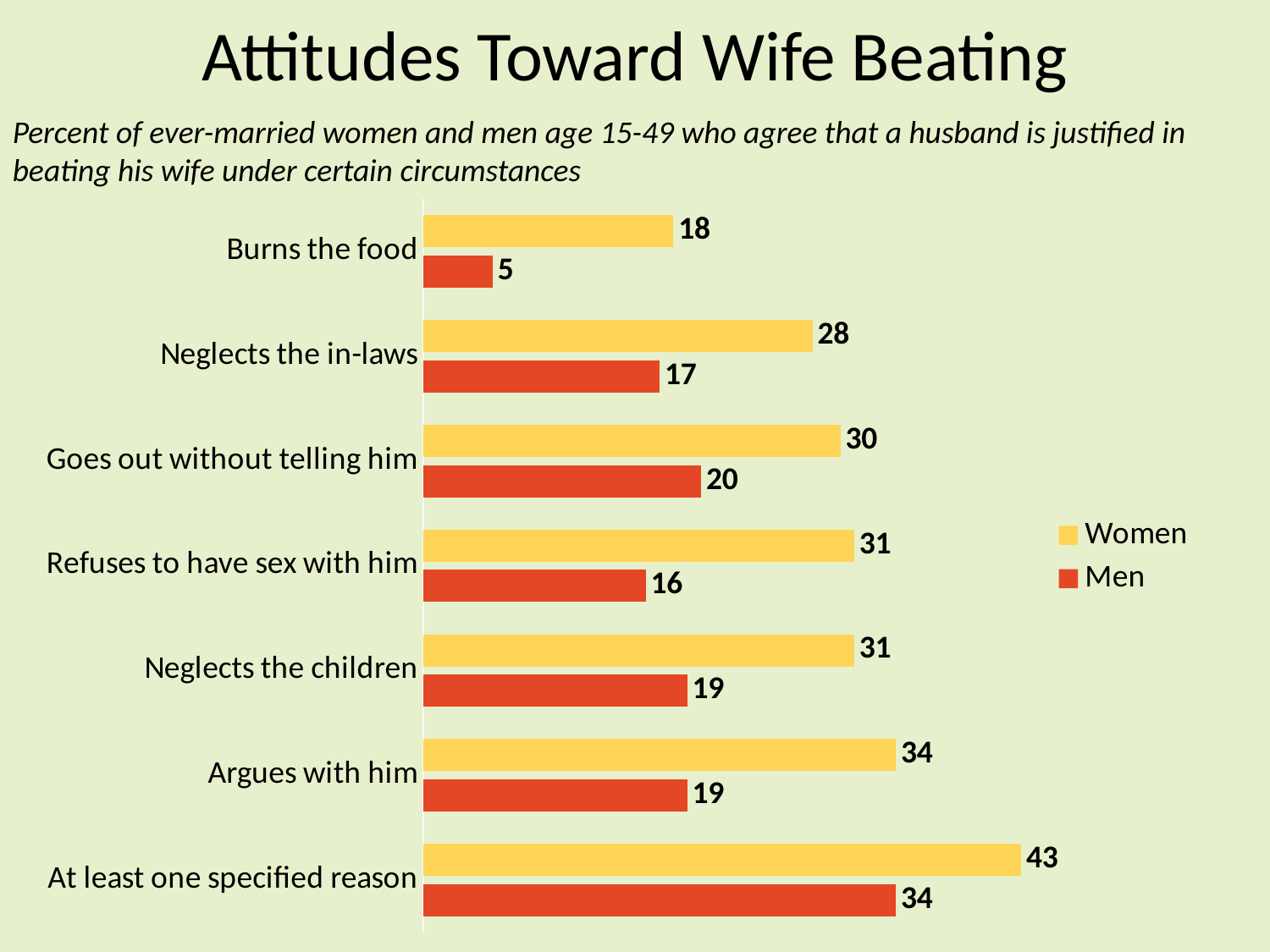

# Attitudes Toward Wife Beating
Percent of ever-married women and men age 15-49 who agree that a husband is justified in beating his wife under certain circumstances

### Chart

| Category | Men | Women |
|---|---|---|
| At least one specified reason | 34.0 | 43.0 |
| Argues with him | 19.0 | 34.0 |
| Neglects the children | 19.0 | 31.0 |
| Refuses to have sex with him | 16.0 | 31.0 |
| Goes out without telling him | 20.0 | 30.0 |
| Neglects the in-laws | 17.0 | 28.0 |
| Burns the food | 5.0 | 18.0 |